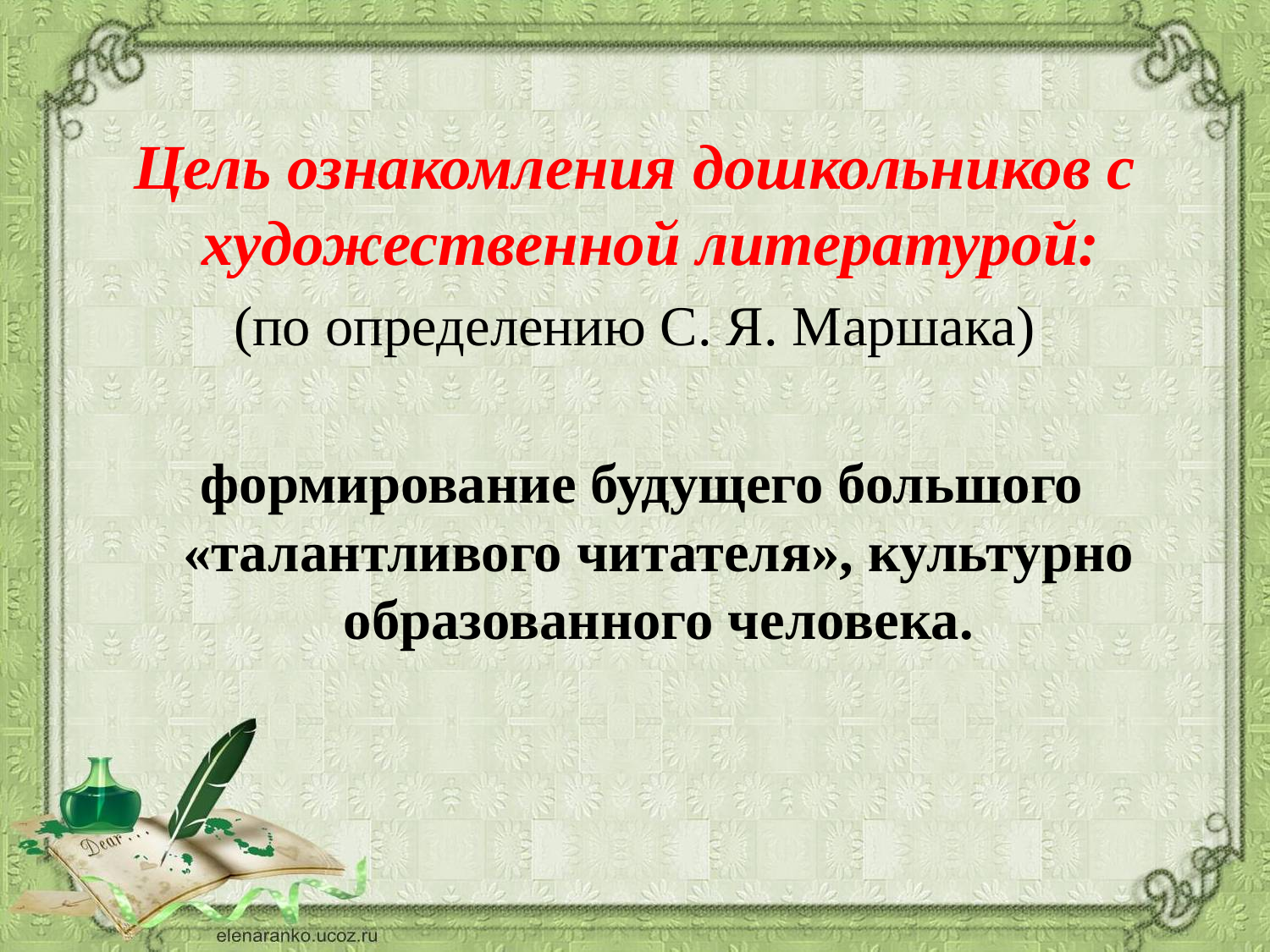

#
Цель ознакомления дошкольников с художественной литературой:
(по определению С. Я. Маршака)

 формирование будущего большого «талантливого читателя», культурно образованного человека.